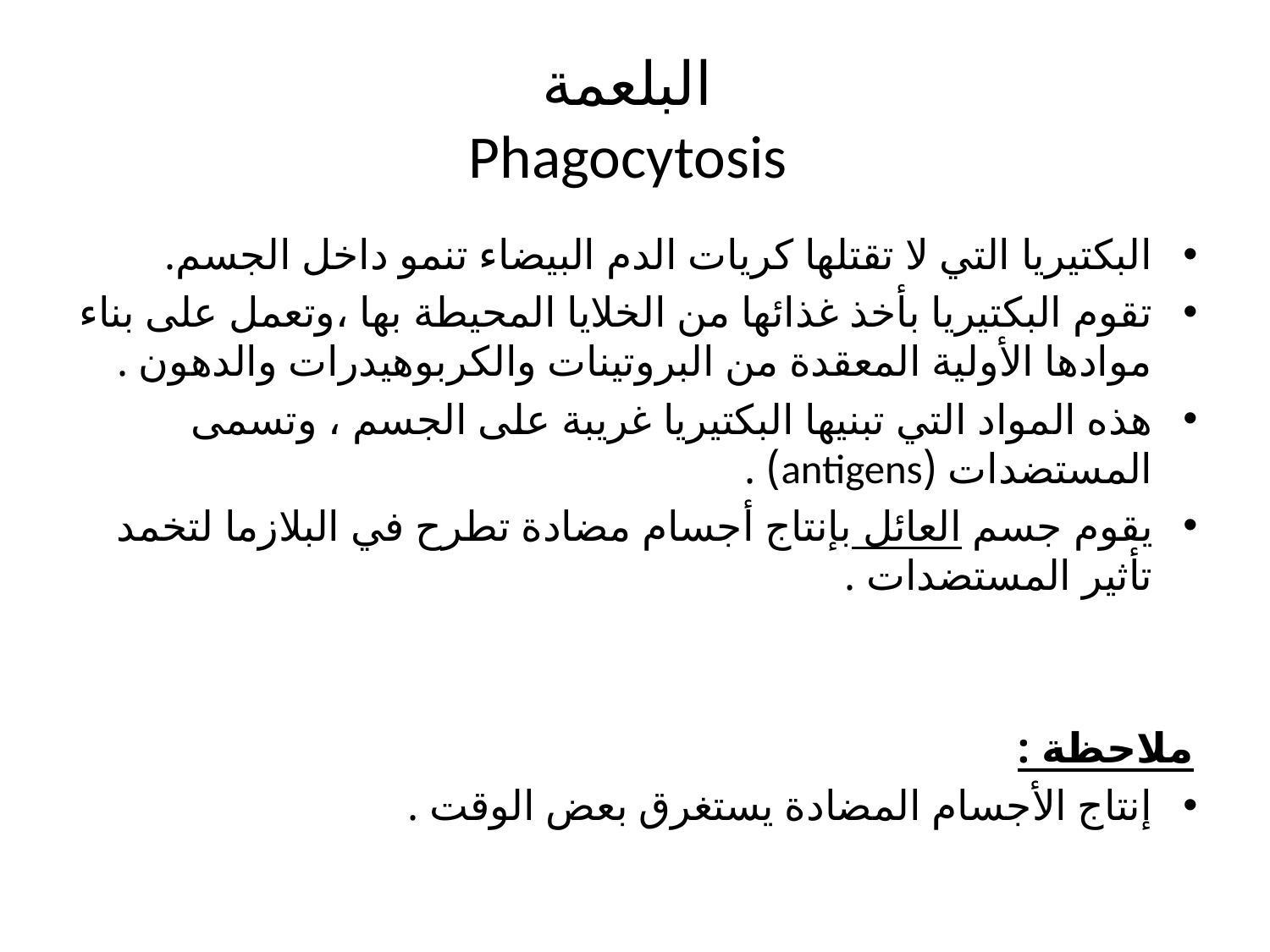

# البلعمة Phagocytosis
البكتيريا التي لا تقتلها كريات الدم البيضاء تنمو داخل الجسم.
تقوم البكتيريا بأخذ غذائها من الخلايا المحيطة بها ،وتعمل على بناء موادها الأولية المعقدة من البروتينات والكربوهيدرات والدهون .
هذه المواد التي تبنيها البكتيريا غريبة على الجسم ، وتسمى المستضدات (antigens) .
يقوم جسم العائل بإنتاج أجسام مضادة تطرح في البلازما لتخمد تأثير المستضدات .

ملاحظة :
إنتاج الأجسام المضادة يستغرق بعض الوقت .